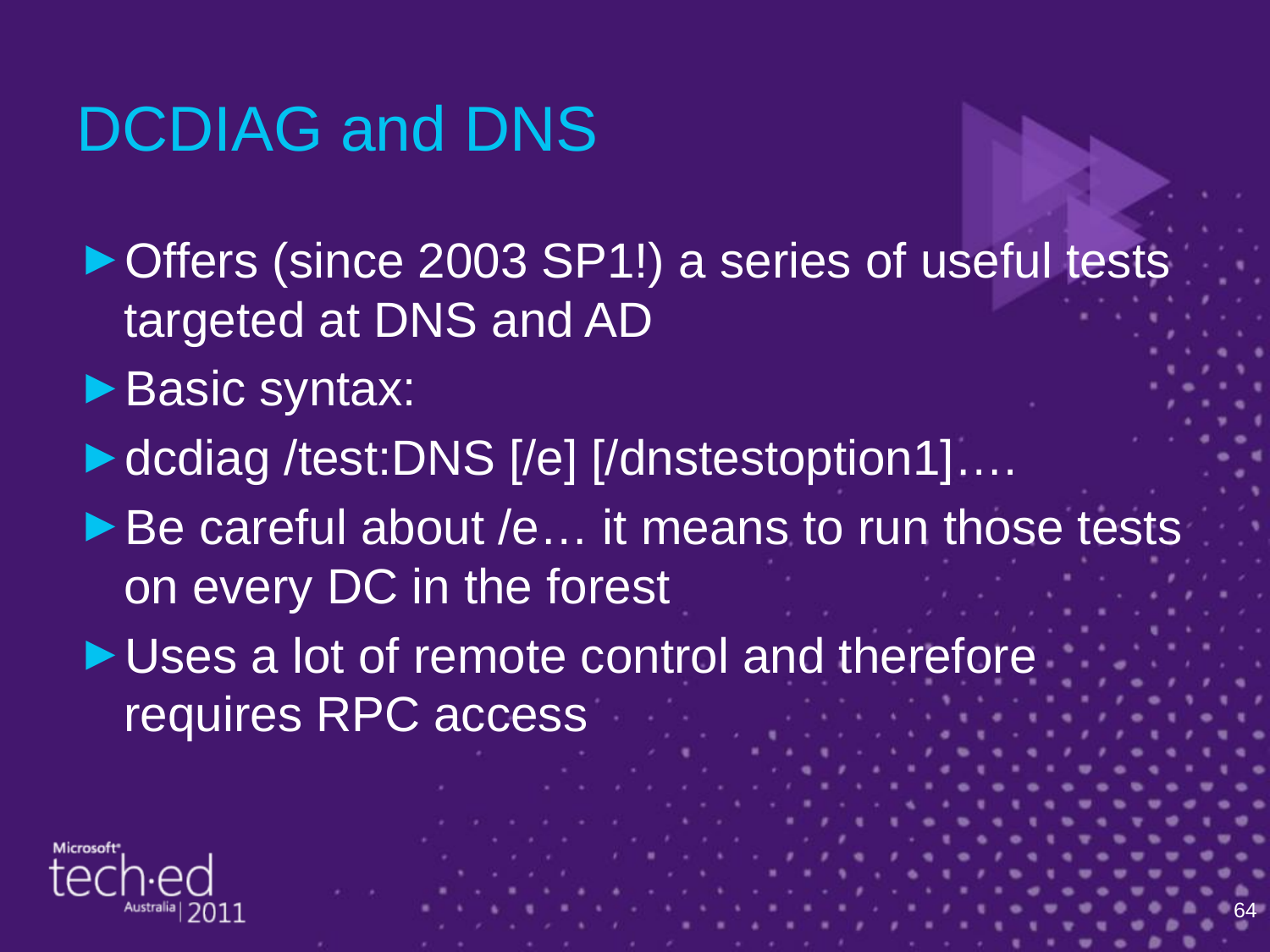

# DCDIAG and DNS
Offers (since 2003 SP1!) a series of useful tests targeted at DNS and AD
Basic syntax:
dcdiag /test:DNS [/e] [/dnstestoption1]….
Be careful about /e… it means to run those tests on every DC in the forest
Uses a lot of remote control and therefore requires RPC access
64